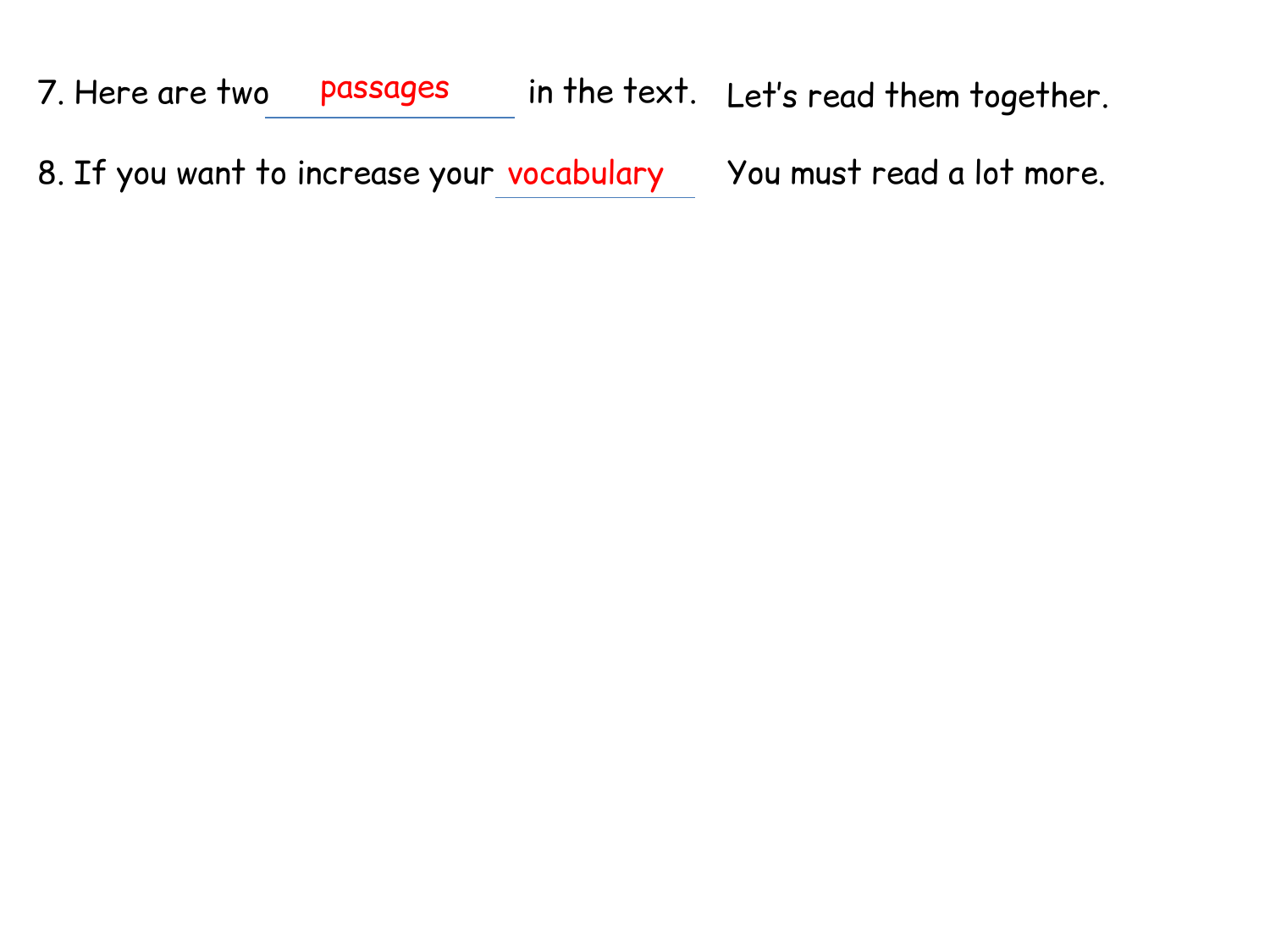

passages
in the text.
7. Here are two
Let’s read them together.
8. If you want to increase your
vocabulary
You must read a lot more.